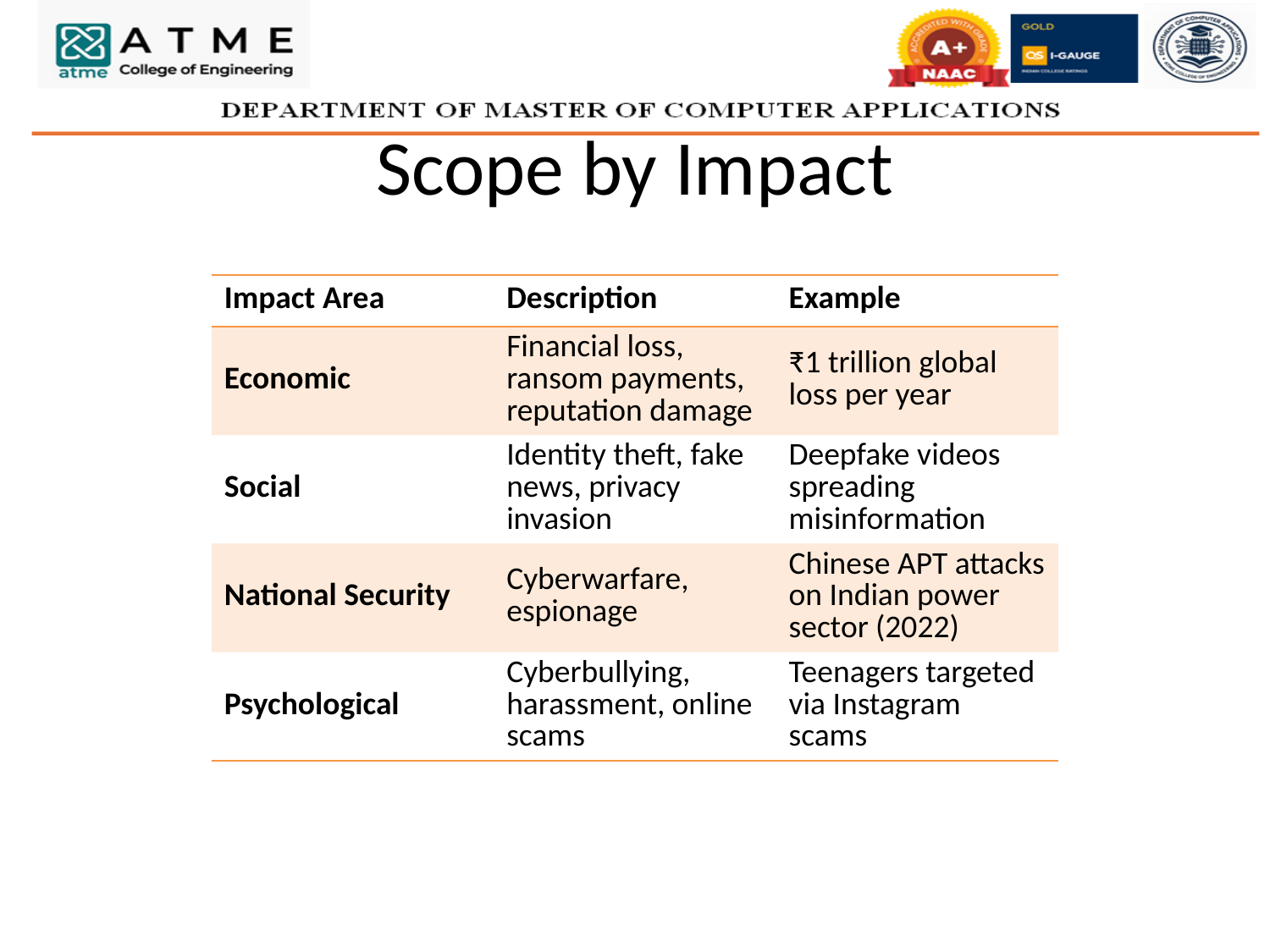

# Scope by Impact
| Impact Area | Description | Example |
| --- | --- | --- |
| Economic | Financial loss, ransom payments, reputation damage | ₹1 trillion global loss per year |
| Social | Identity theft, fake news, privacy invasion | Deepfake videos spreading misinformation |
| National Security | Cyberwarfare, espionage | Chinese APT attacks on Indian power sector (2022) |
| Psychological | Cyberbullying, harassment, online scams | Teenagers targeted via Instagram scams |
|  |  |  |
| --- | --- | --- |
|  |  |  |
|  |  |  |
|  |  |  |
|  |  |  |